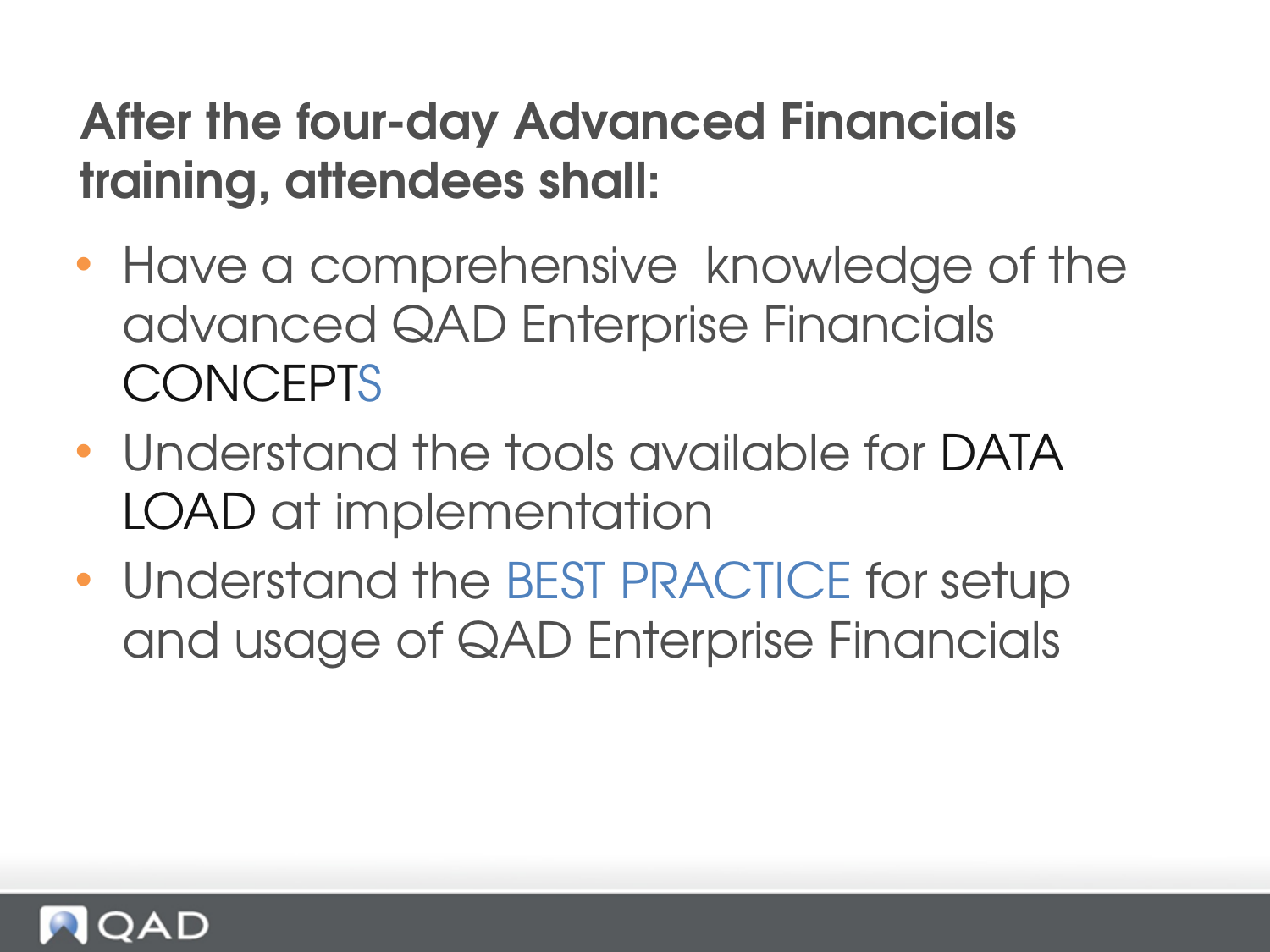

# After the four-day Advanced Financials training, attendees shall:
Have a comprehensive  knowledge of the advanced QAD Enterprise Financials CONCEPTS
Understand the tools available for DATA LOAD at implementation
Understand the BEST PRACTICE for setup and usage of QAD Enterprise Financials